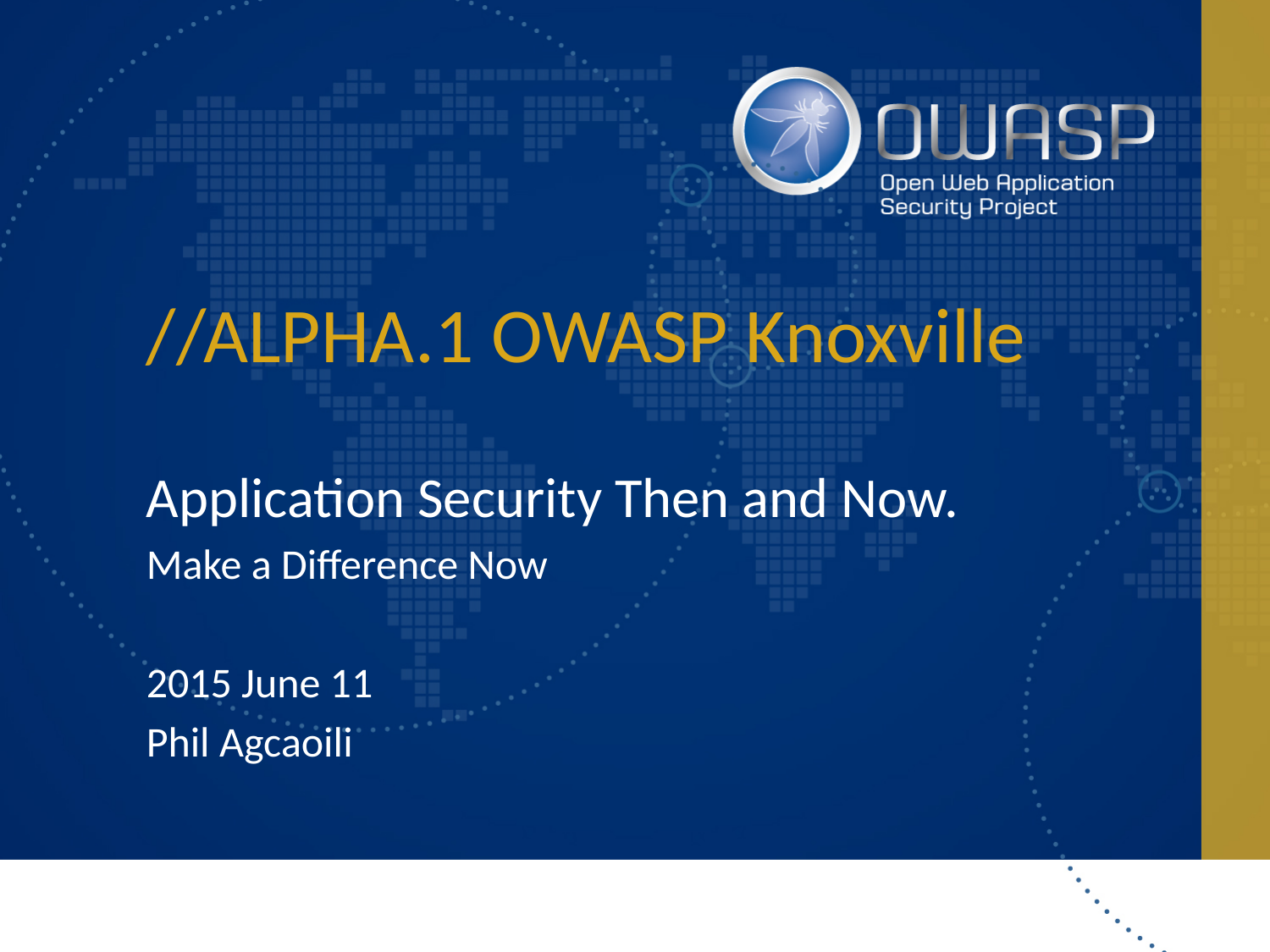

# //ALPHA.1 OWASP Knoxville
Application Security Then and Now.
Make a Difference Now

2015 June 11
Phil Agcaoili